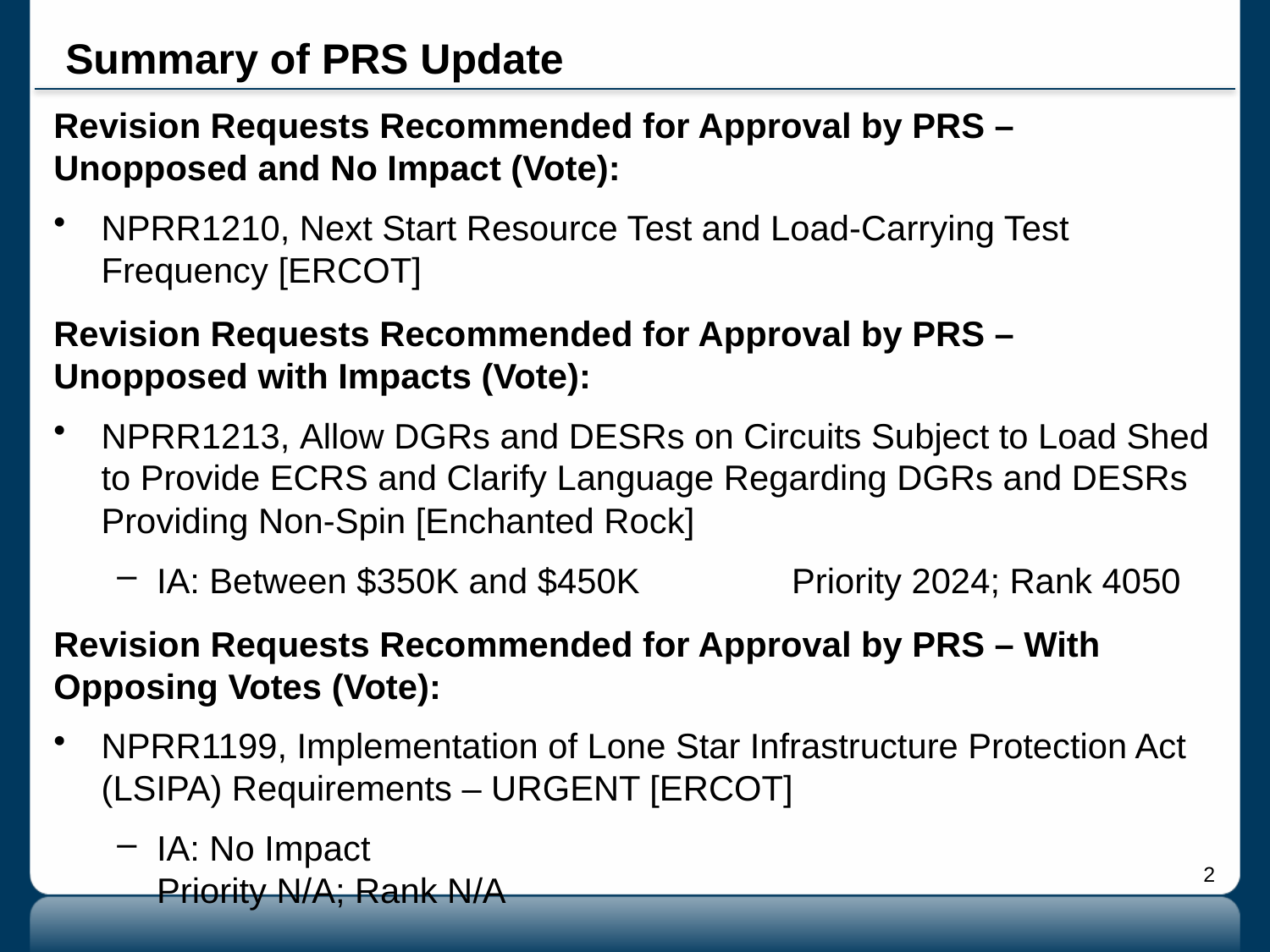

# Summary of PRS Update
Revision Requests Recommended for Approval by PRS – Unopposed and No Impact (Vote):
NPRR1210, Next Start Resource Test and Load-Carrying Test Frequency [ERCOT]
Revision Requests Recommended for Approval by PRS – Unopposed with Impacts (Vote):
NPRR1213, Allow DGRs and DESRs on Circuits Subject to Load Shed to Provide ECRS and Clarify Language Regarding DGRs and DESRs Providing Non-Spin [Enchanted Rock]
IA: Between $350K and $450K		Priority 2024; Rank 4050
Revision Requests Recommended for Approval by PRS – With Opposing Votes (Vote):
NPRR1199, Implementation of Lone Star Infrastructure Protection Act (LSIPA) Requirements – URGENT [ERCOT]
IA: No Impact							Priority N/A; Rank N/A